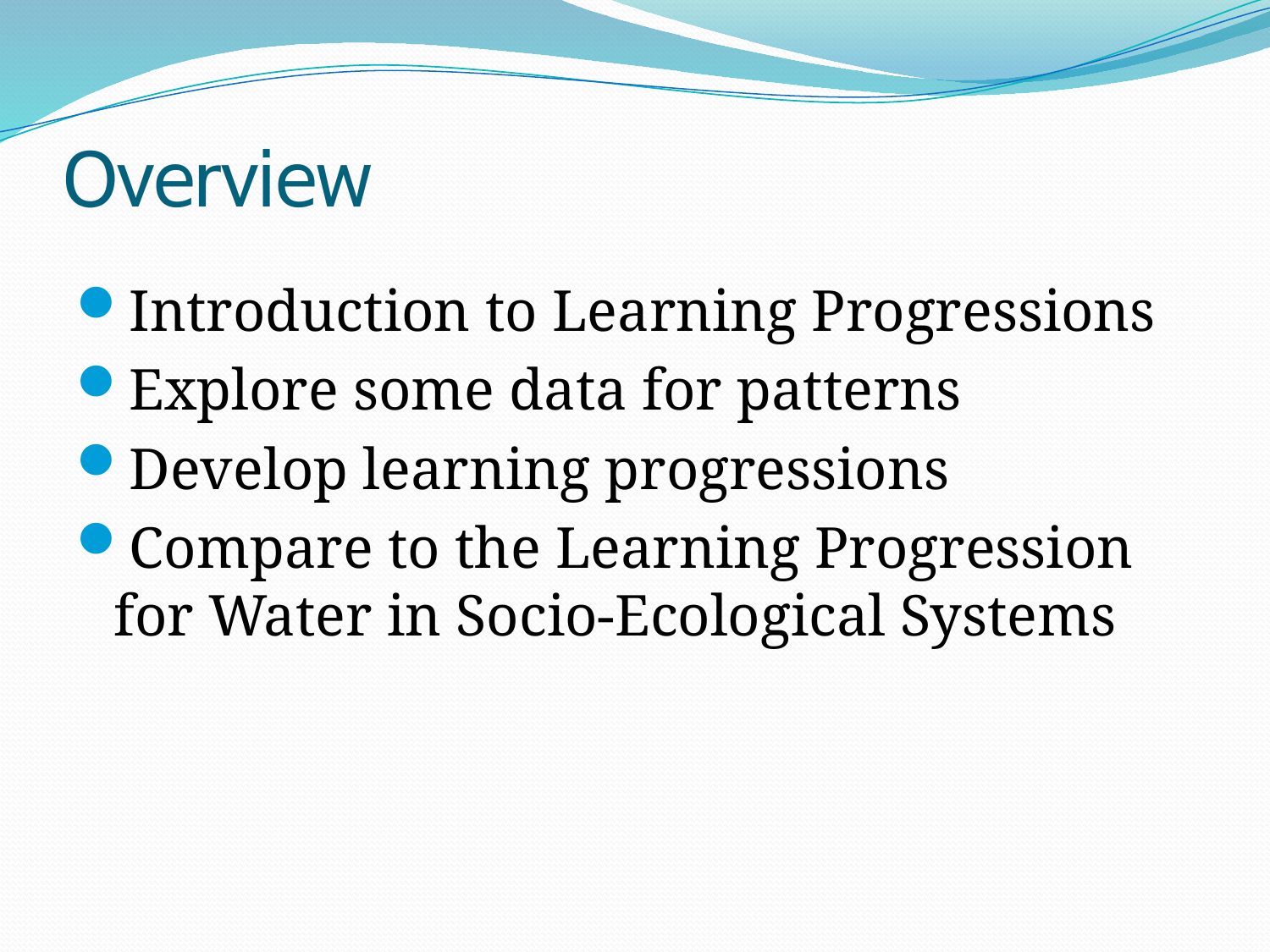

# Overview
Introduction to Learning Progressions
Explore some data for patterns
Develop learning progressions
Compare to the Learning Progression for Water in Socio-Ecological Systems